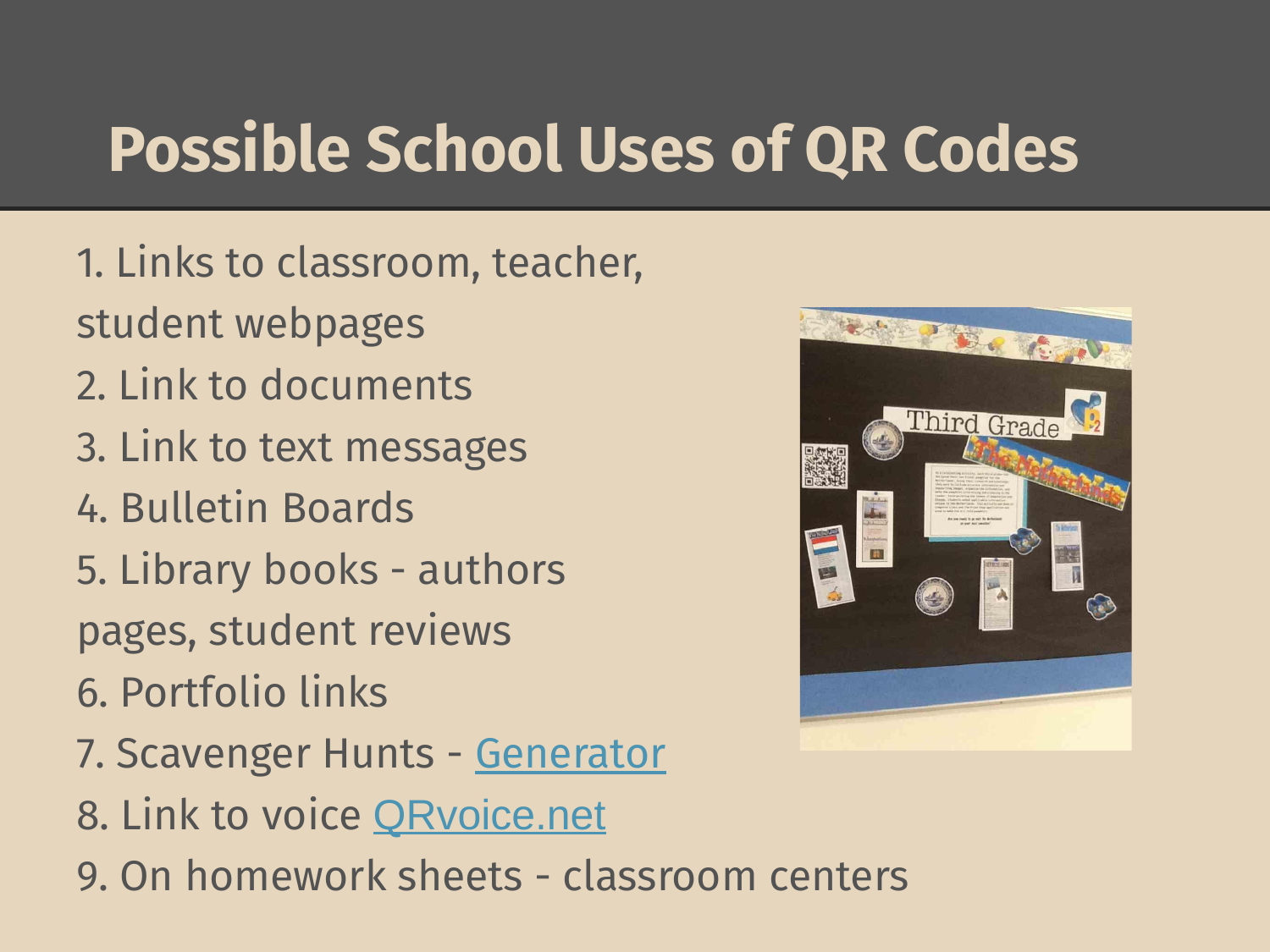

# Possible School Uses of QR Codes
1. Links to classroom, teacher,
student webpages
2. Link to documents
3. Link to text messages
4. Bulletin Boards
5. Library books - authors
pages, student reviews
6. Portfolio links
7. Scavenger Hunts - Generator
8. Link to voice QRvoice.net
9. On homework sheets - classroom centers